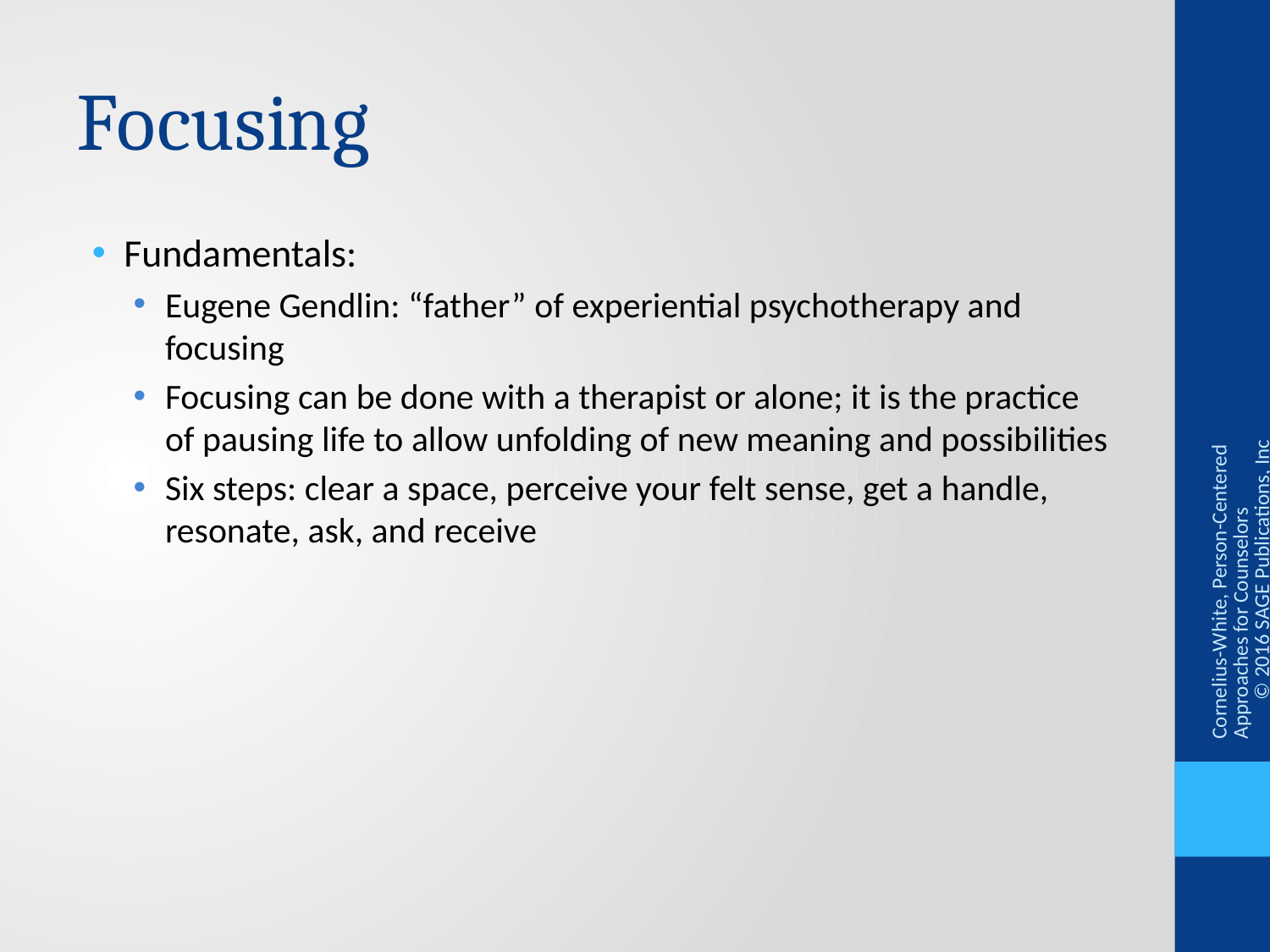

# Focusing
Fundamentals:
Eugene Gendlin: “father” of experiential psychotherapy and focusing
Focusing can be done with a therapist or alone; it is the practice of pausing life to allow unfolding of new meaning and possibilities
Six steps: clear a space, perceive your felt sense, get a handle, resonate, ask, and receive

Cornelius-White, Person-Centered Approaches for Counselors                      © 2016 SAGE Publications, Inc.